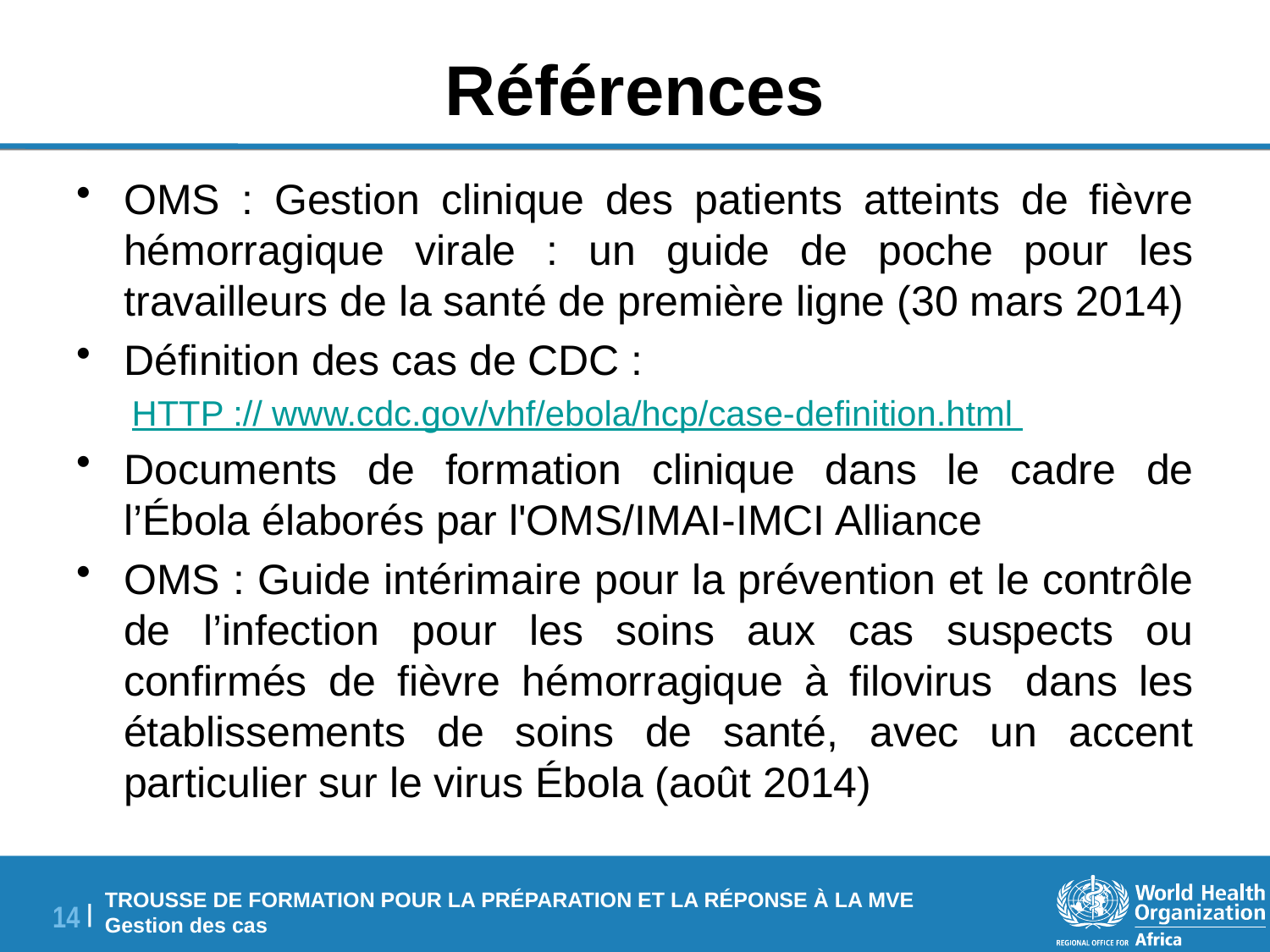

# Références
OMS : Gestion clinique des patients atteints de fièvre hémorragique virale : un guide de poche pour les travailleurs de la santé de première ligne (30 mars 2014)
Définition des cas de CDC :
HTTP :// www.cdc.gov/vhf/ebola/hcp/case-definition.html
Documents de formation clinique dans le cadre de l’Ébola élaborés par l'OMS/IMAI-IMCI Alliance
OMS : Guide intérimaire pour la prévention et le contrôle de l’infection pour les soins aux cas suspects ou confirmés de fièvre hémorragique à filovirus  dans les établissements de soins de santé, avec un accent particulier sur le virus Ébola (août 2014)